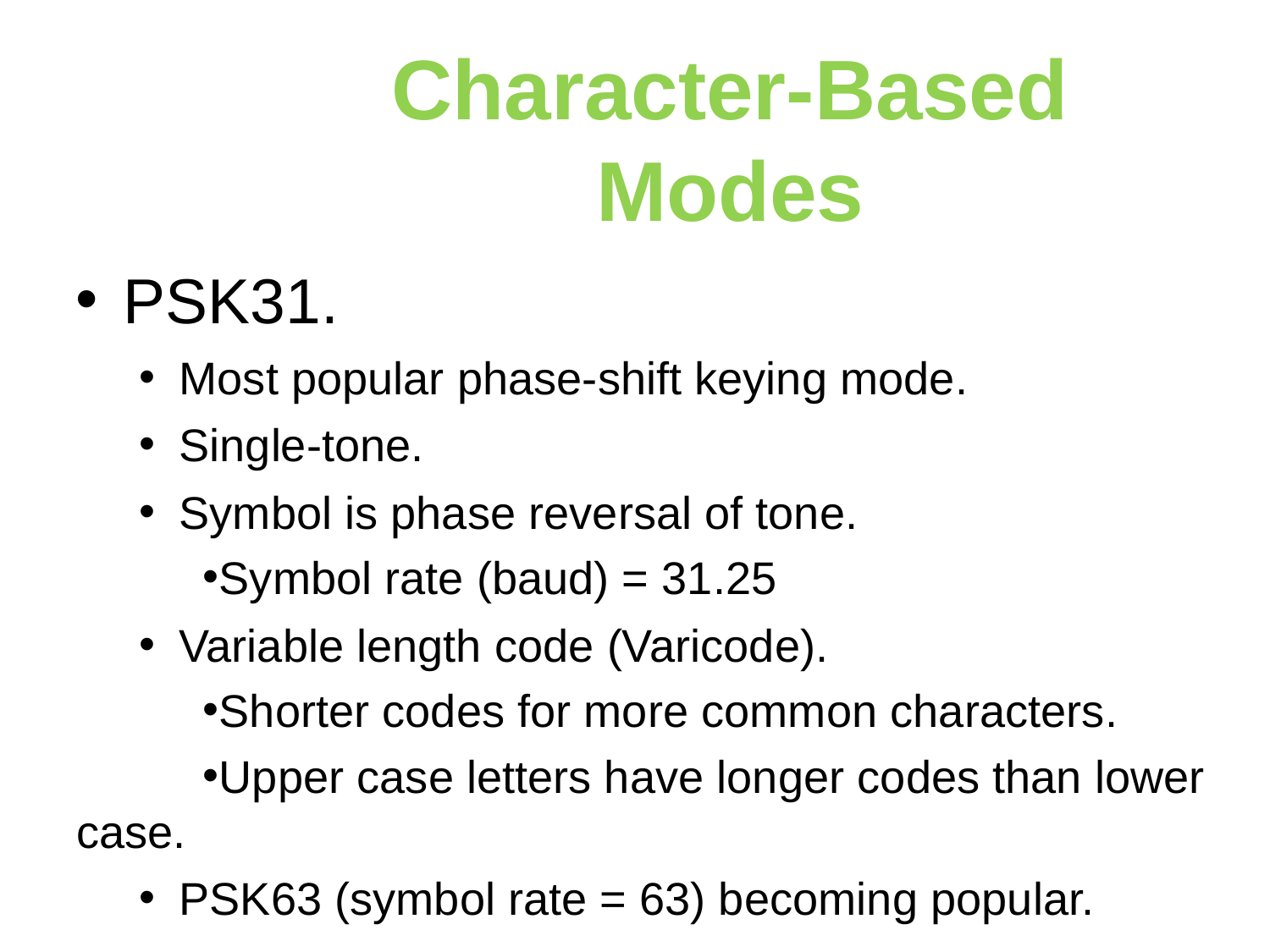

Character-Based Modes
PSK31.
Most popular phase-shift keying mode.
Single-tone.
Symbol is phase reversal of tone.
Symbol rate (baud) = 31.25
Variable length code (Varicode).
Shorter codes for more common characters.
Upper case letters have longer codes than lower case.
PSK63 (symbol rate = 63) becoming popular.